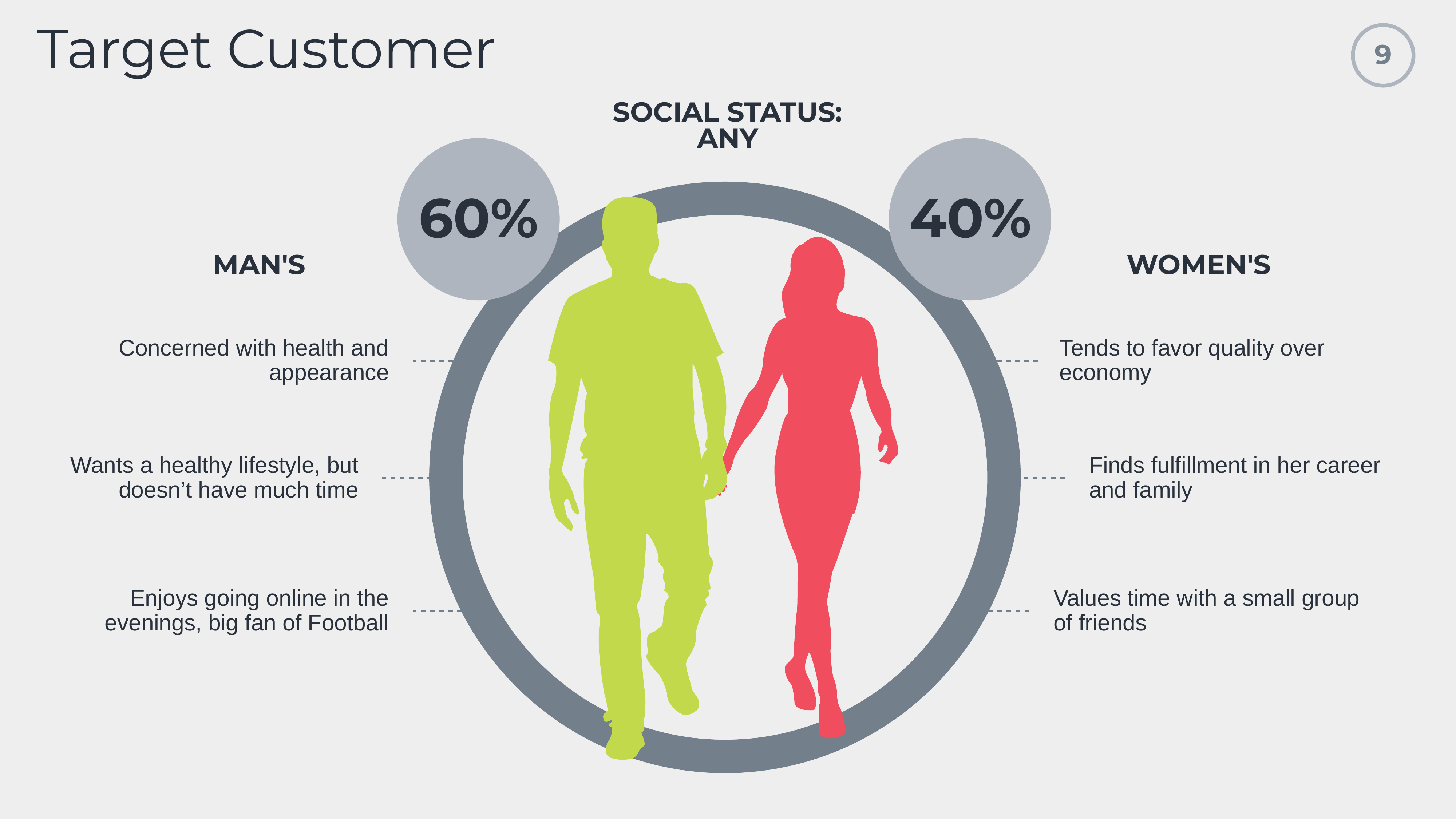

Target Customer
9
social status: ANY

60%
40%

man's
women's
Concerned with health and appearance
Tends to favor quality over economy

Wants a healthy lifestyle, but doesn’t have much time
Finds fulfillment in her career and family

Enjoys going online in the evenings, big fan of Football
Values time with a small group of friends